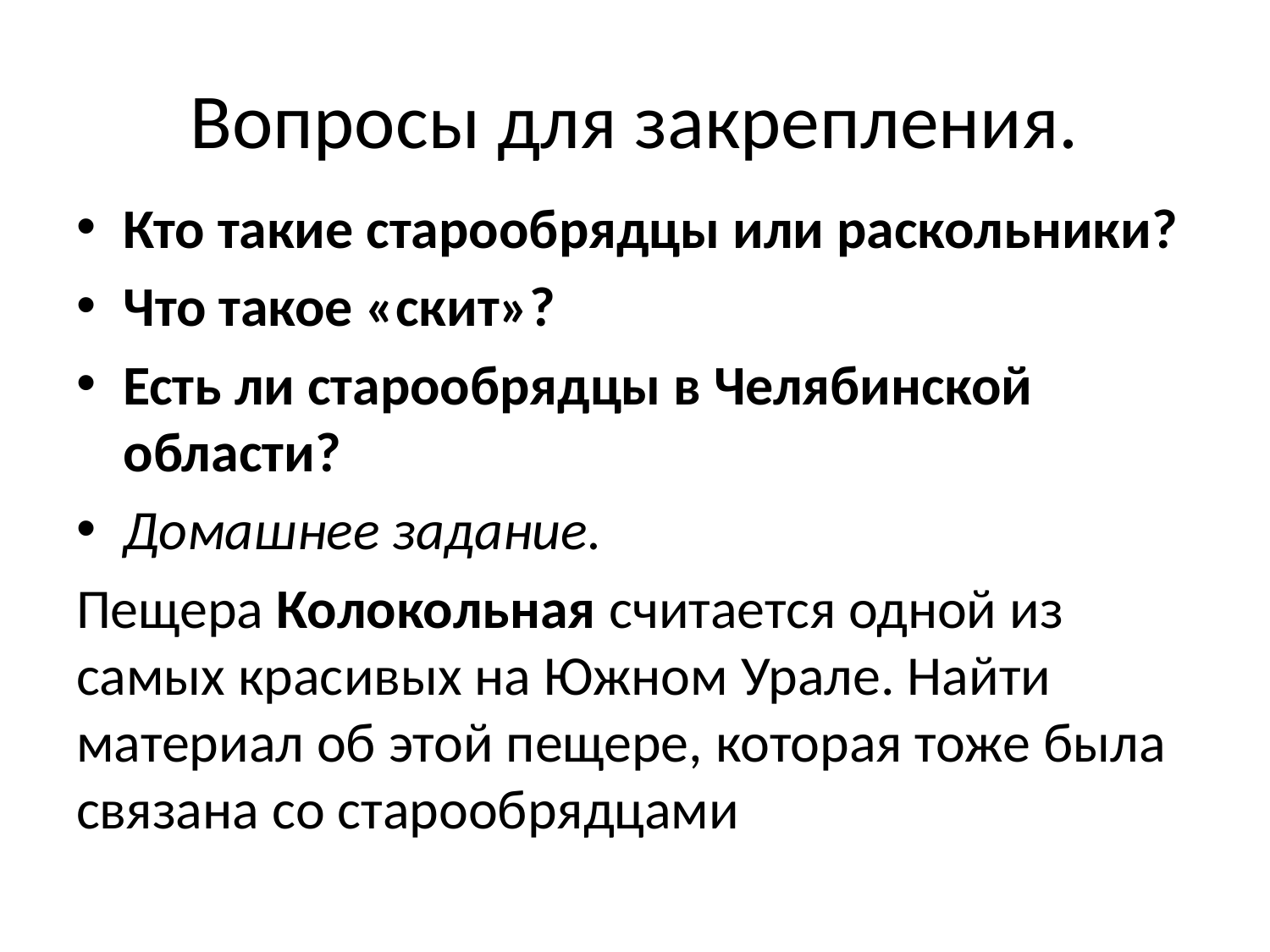

# Вопросы для закрепления.
Кто такие старообрядцы или раскольники?
Что такое «скит»?
Есть ли старообрядцы в Челябинской области?
Домашнее задание.
Пещера Колокольная считается одной из самых красивых на Южном Урале. Найти материал об этой пещере, которая тоже была связана со старообрядцами